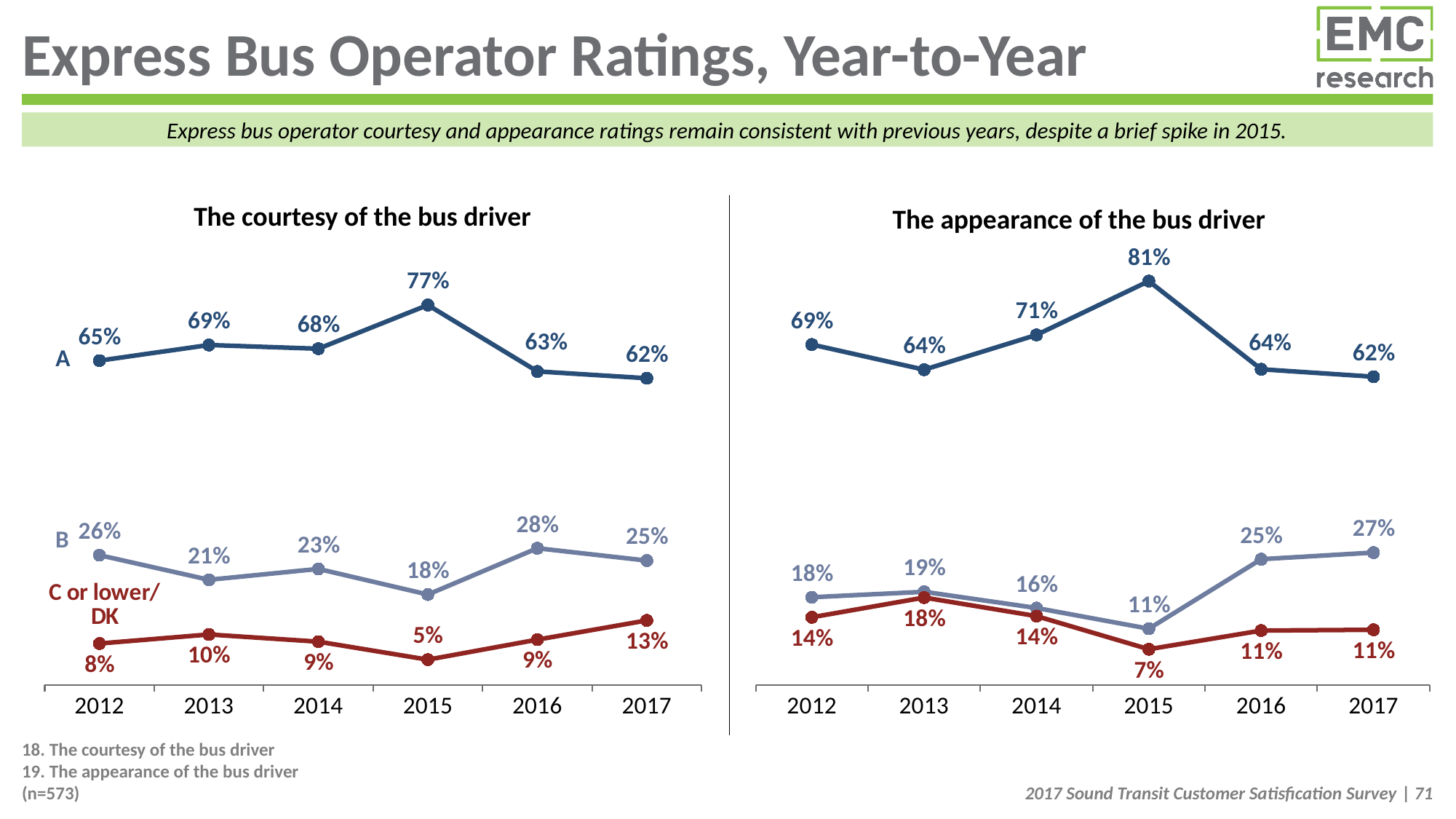

# Express Bus Operator Ratings, Year-to-Year
Express bus operator courtesy and appearance ratings remain consistent with previous years, despite a brief spike in 2015.
The courtesy of the bus driver
The appearance of the bus driver

### Chart

| Category | A | B | C or lower/DK |
|---|---|---|---|
| 2012 | 0.6542255746408023 | 0.2619056592024749 | 0.08386876615672306 |
| 2013 | 0.6856572068174144 | 0.21225350295013112 | 0.10208929023245425 |
| 2014 | 0.6781861343110123 | 0.2341968923892125 | 0.0876169732997773 |
| 2015 | 0.766221912597608 | 0.1825314445062572 | 0.05124664289613512 |
| 2016 | 0.6324199801930456 | 0.2758933321401013 | 0.09168668766685249 |
| 2017 | 0.6186373300264034 | 0.25098053778170215 | 0.13038213219189376 |

### Chart

| Category | A | B | C or lower/DK |
|---|---|---|---|
| 2012 | 0.6865737761355184 | 0.17690805096477913 | 0.13651817289970083 |
| 2013 | 0.6357918944040176 | 0.1879116798833854 | 0.17629642571259543 |
| 2014 | 0.7059795370181041 | 0.15519528797084736 | 0.13882517501105032 |
| 2015 | 0.8144507934903754 | 0.11345898578359012 | 0.07209022072603456 |
| 2016 | 0.6366919055941628 | 0.2535998265419679 | 0.1097082678638695 |
| 2017 | 0.621694822622177 | 0.26699887195026833 | 0.11130630542755388 |
18. The courtesy of the bus driver
19. The appearance of the bus driver
(n=573)